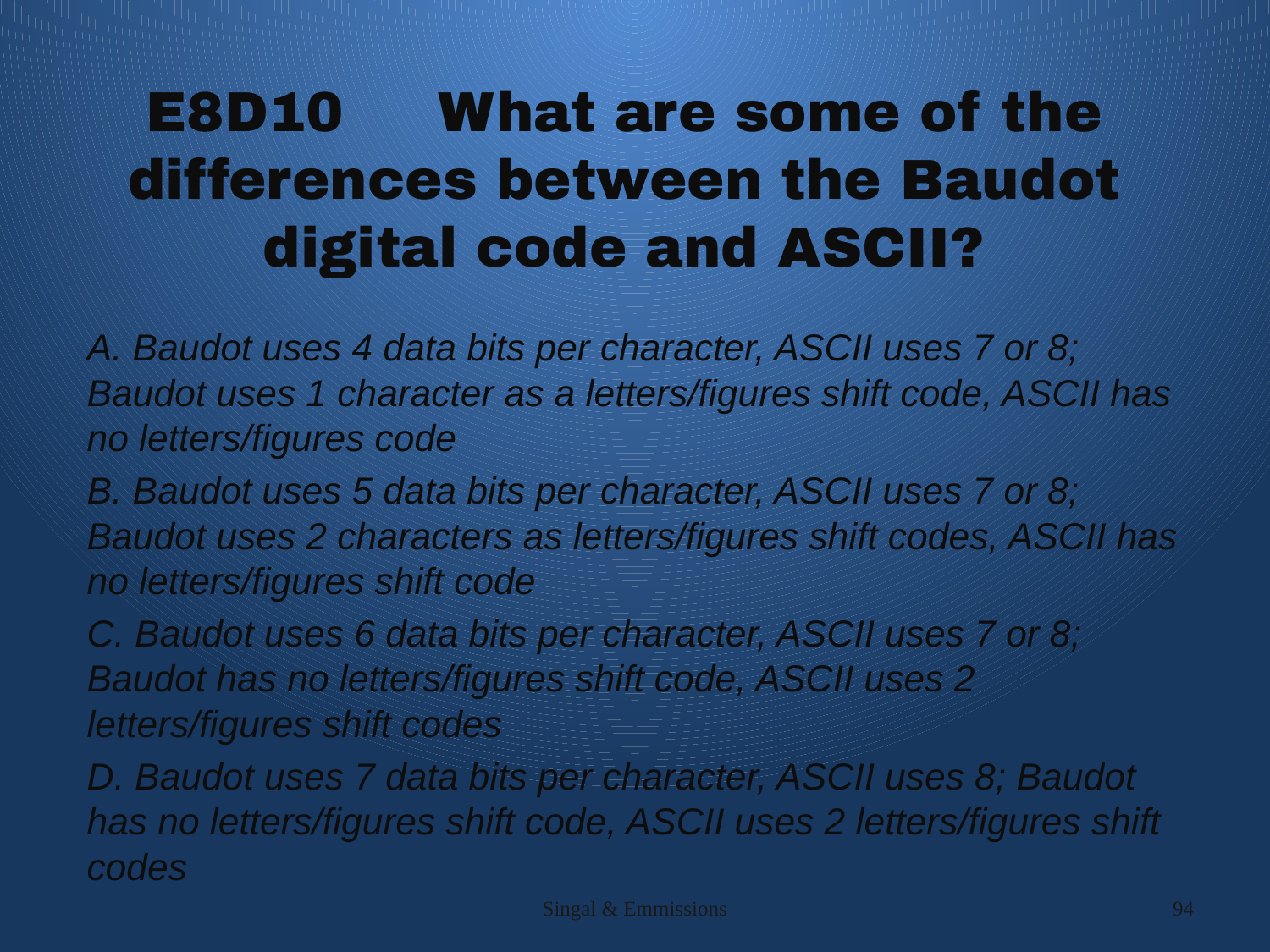

# E8D10     What are some of the differences between the Baudot digital code and ASCII?
A. Baudot uses 4 data bits per character, ASCII uses 7 or 8; Baudot uses 1 character as a letters/figures shift code, ASCII has no letters/figures code
B. Baudot uses 5 data bits per character, ASCII uses 7 or 8; Baudot uses 2 characters as letters/figures shift codes, ASCII has no letters/figures shift code
C. Baudot uses 6 data bits per character, ASCII uses 7 or 8; Baudot has no letters/figures shift code, ASCII uses 2 letters/figures shift codes
D. Baudot uses 7 data bits per character, ASCII uses 8; Baudot has no letters/figures shift code, ASCII uses 2 letters/figures shift codes
Singal & Emmissions
94